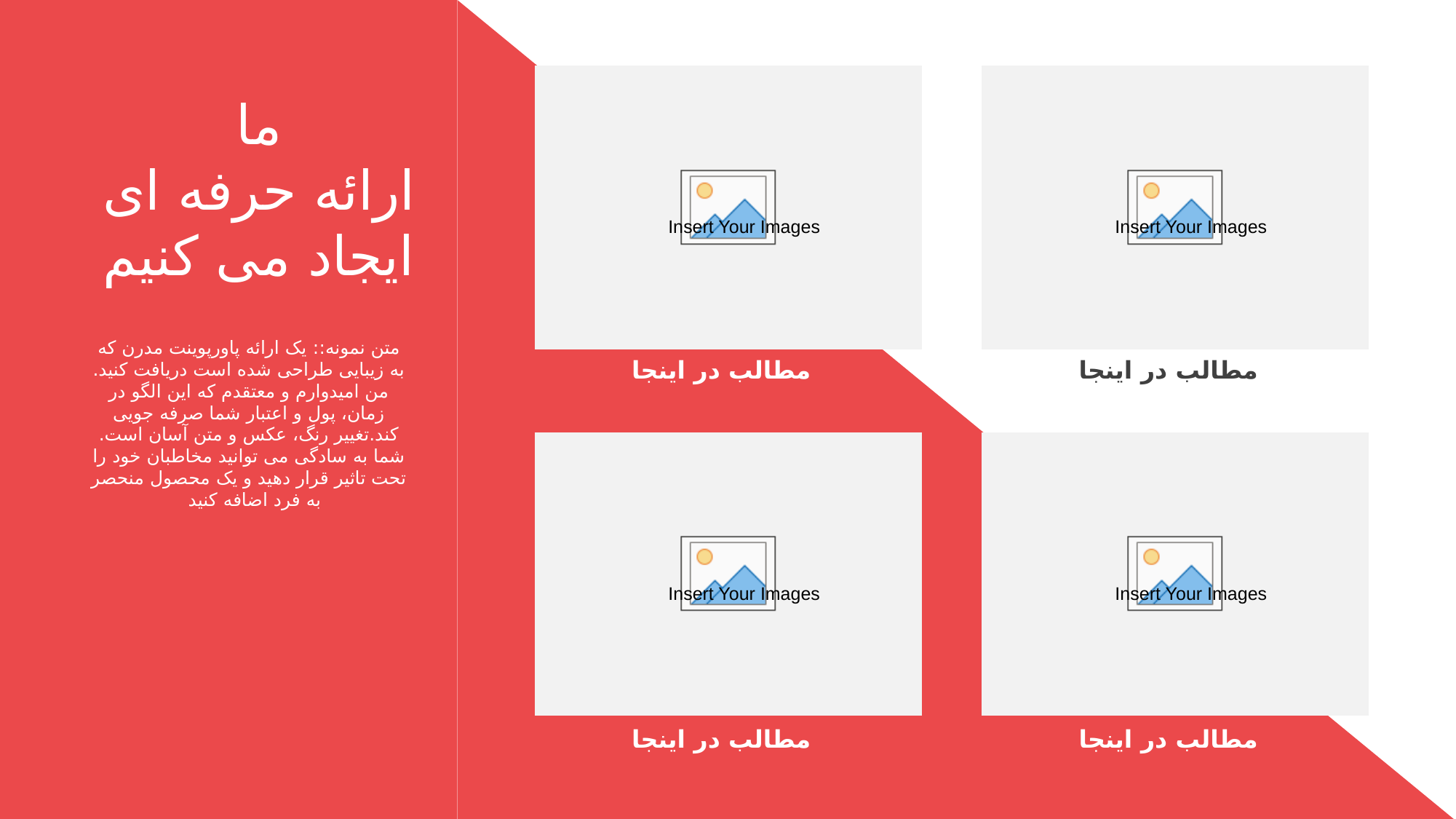

ما
ارائه حرفه ای
ایجاد می کنیم
متن نمونه:: یک ارائه پاورپوینت مدرن که به زیبایی طراحی شده است دریافت کنید. من امیدوارم و معتقدم که این الگو در زمان، پول و اعتبار شما صرفه جویی کند.تغییر رنگ، عکس و متن آسان است. شما به سادگی می توانید مخاطبان خود را تحت تاثیر قرار دهید و یک محصول منحصر به فرد اضافه کنید
مطالب در اینجا
مطالب در اینجا

مطالب در اینجا
مطالب در اینجا